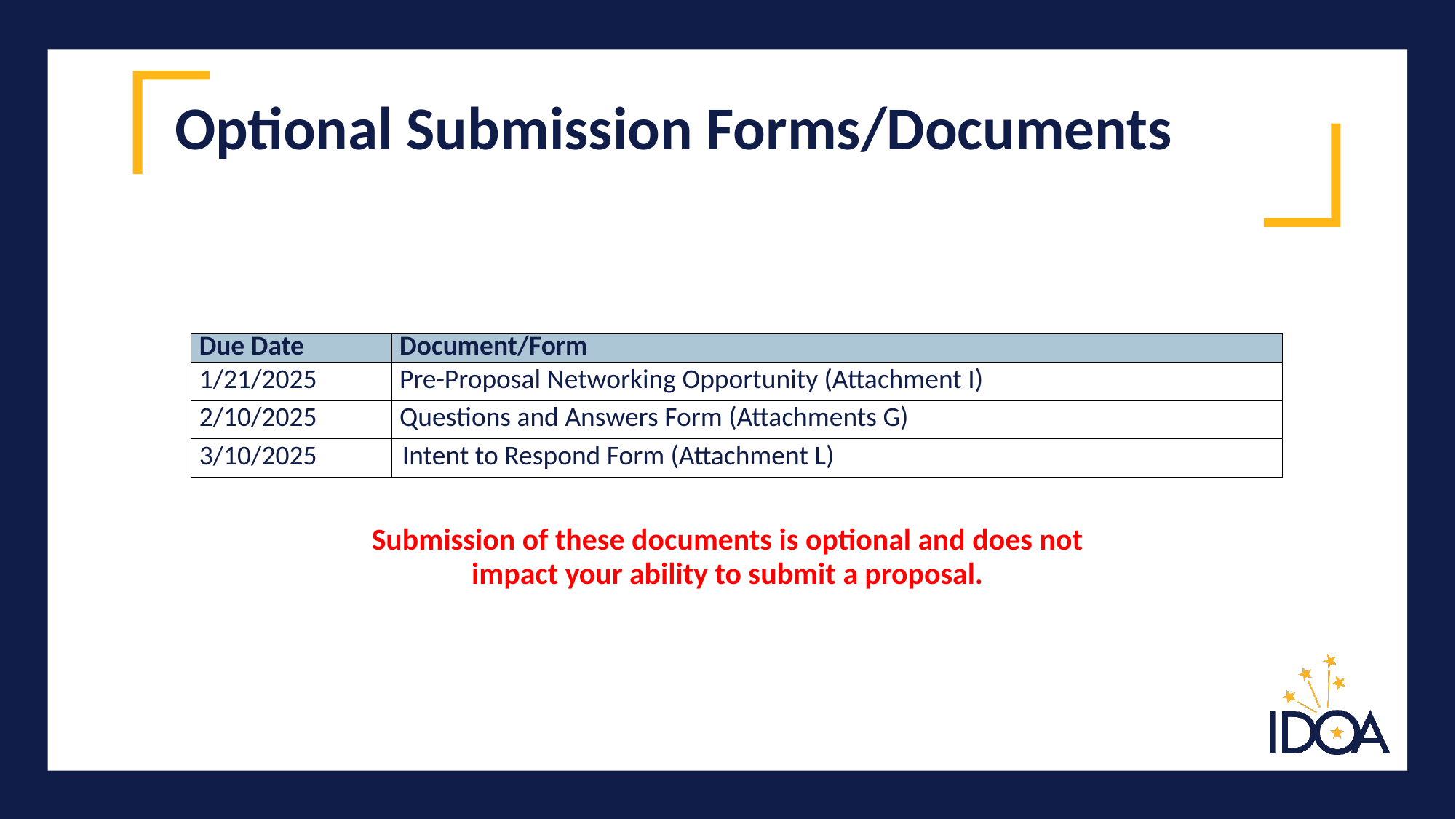

# Optional Submission Forms/Documents
| Due Date | Document/Form |
| --- | --- |
| 1/21/2025 | Pre-Proposal Networking Opportunity (Attachment I) |
| 2/10/2025 | Questions and Answers Form (Attachments G) |
| 3/10/2025 | Intent to Respond Form (Attachment L) |
Submission of these documents is optional and does not impact your ability to submit a proposal.